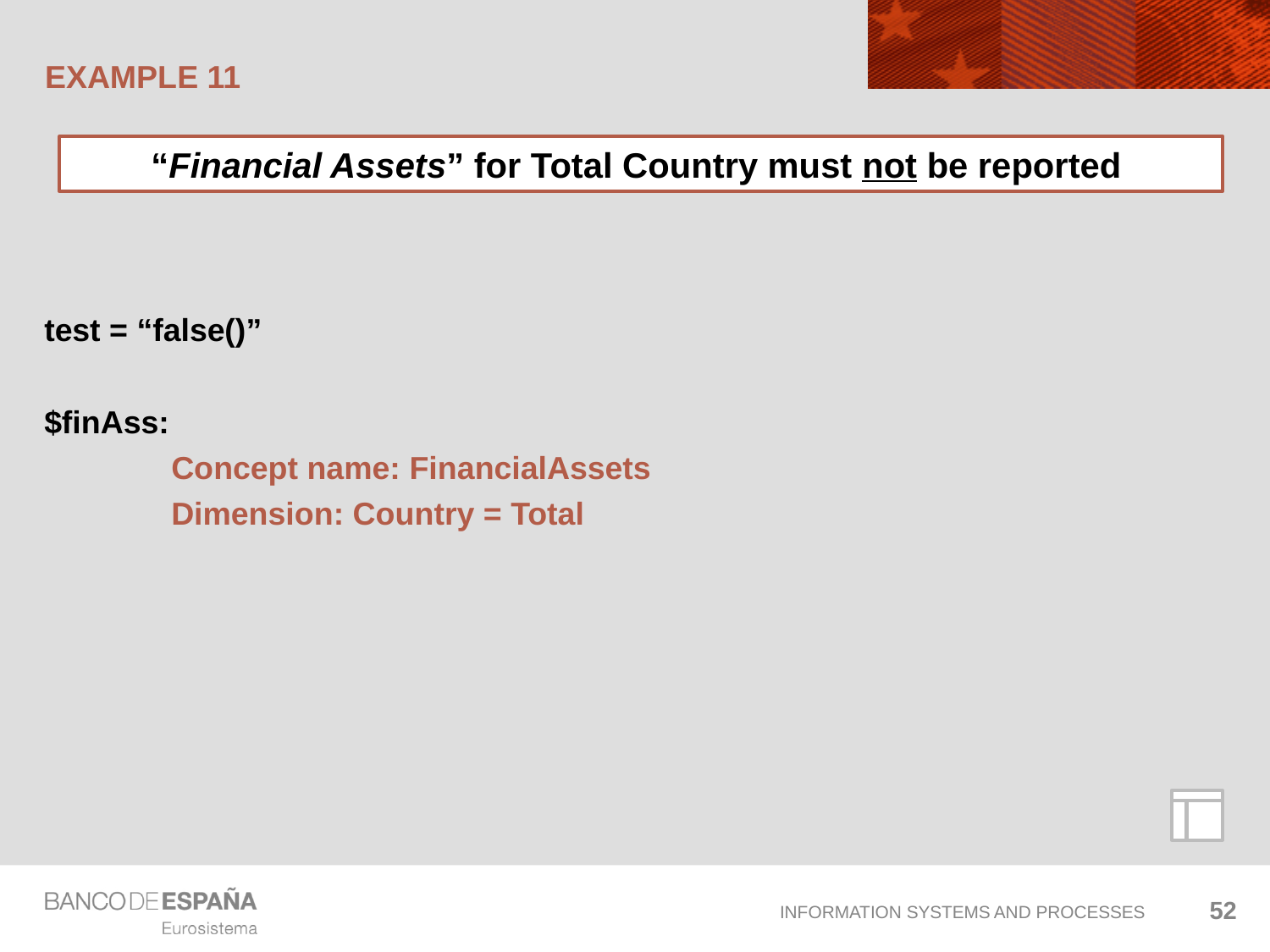

# EXAMPLE 11
“Financial Assets” for Total Country must not be reported

test = “false()”

$finAss:
	Concept name: FinancialAssets
	Dimension: Country = Total

52